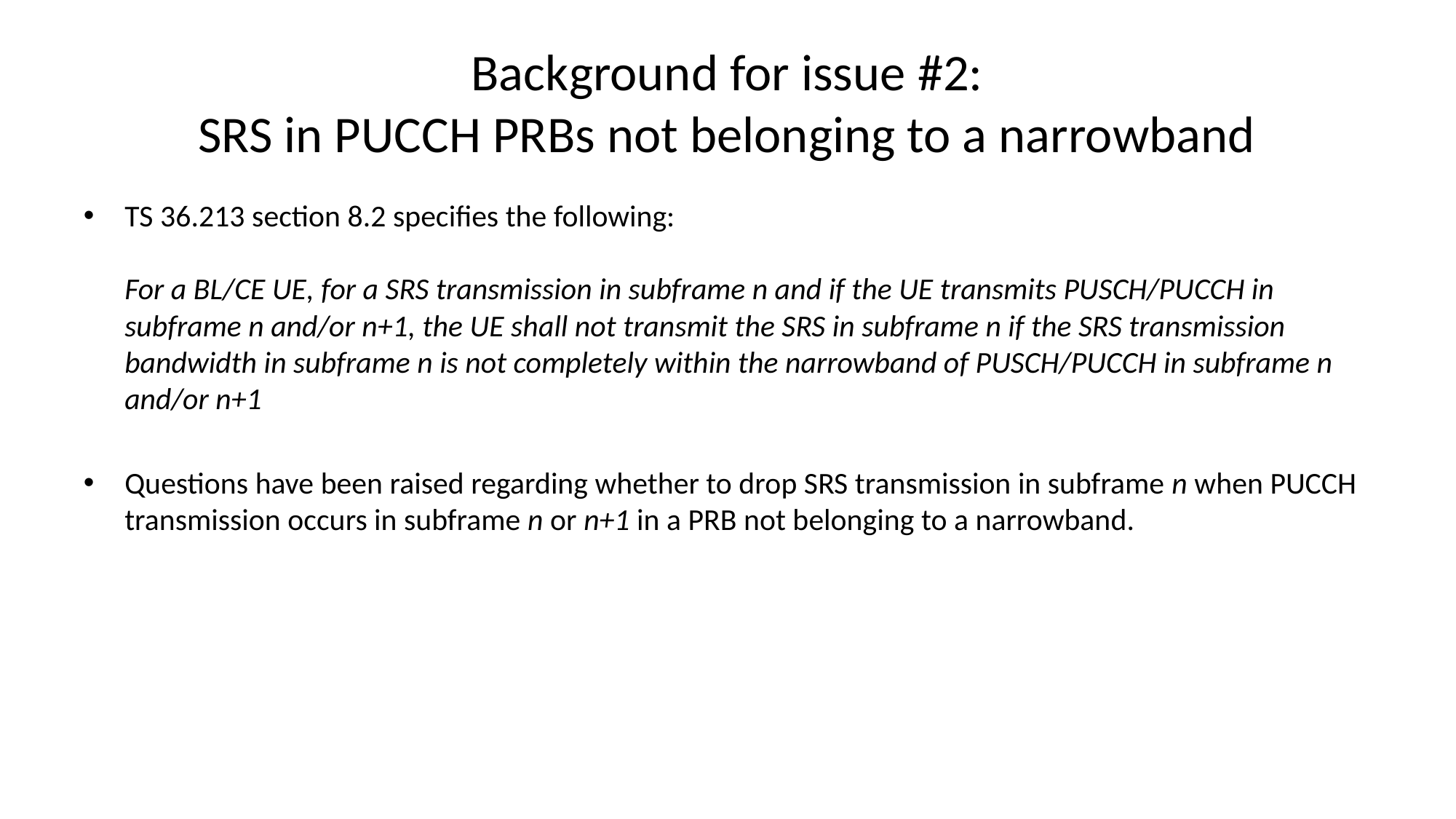

# Background for issue #2: SRS in PUCCH PRBs not belonging to a narrowband
TS 36.213 section 8.2 specifies the following:
For a BL/CE UE, for a SRS transmission in subframe n and if the UE transmits PUSCH/PUCCH in subframe n and/or n+1, the UE shall not transmit the SRS in subframe n if the SRS transmission bandwidth in subframe n is not completely within the narrowband of PUSCH/PUCCH in subframe n and/or n+1

Questions have been raised regarding whether to drop SRS transmission in subframe n when PUCCH transmission occurs in subframe n or n+1 in a PRB not belonging to a narrowband.